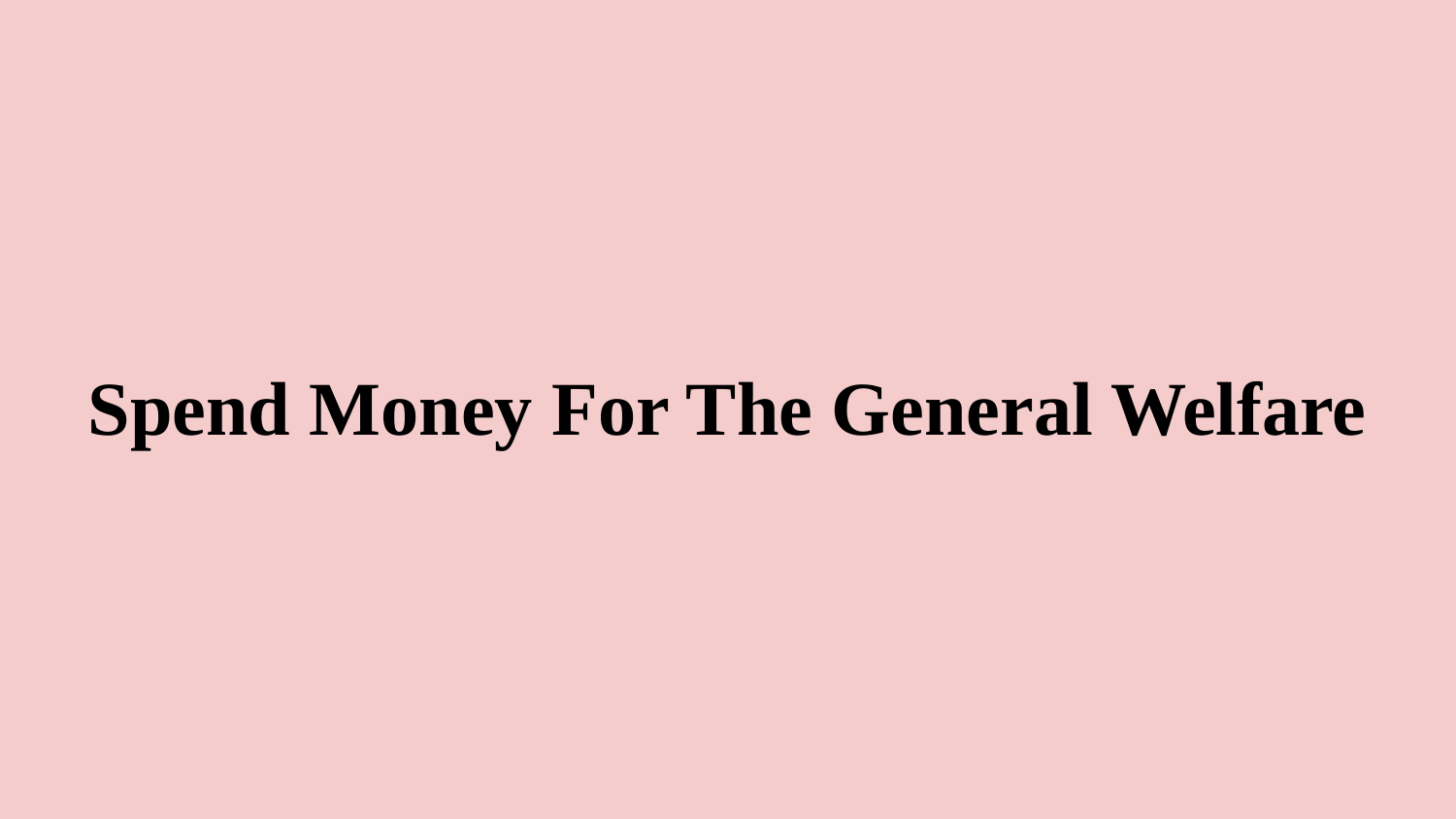

# Spend Money For The General Welfare